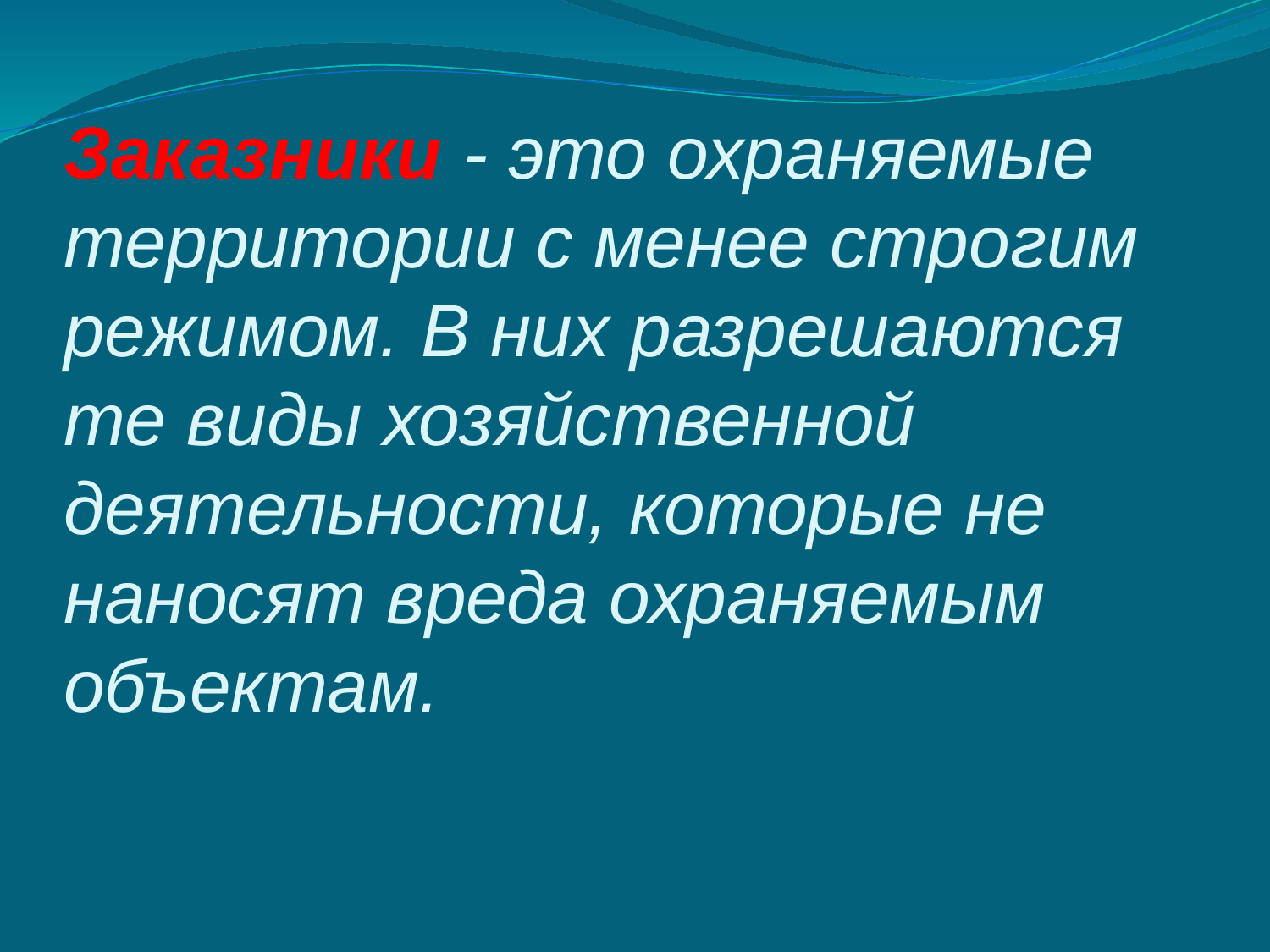

# Заказники - это охраняемые территории с менее строгим режимом. В них разрешаются те виды хозяйственной деятельности, которые не наносят вреда охраняемым объектам.